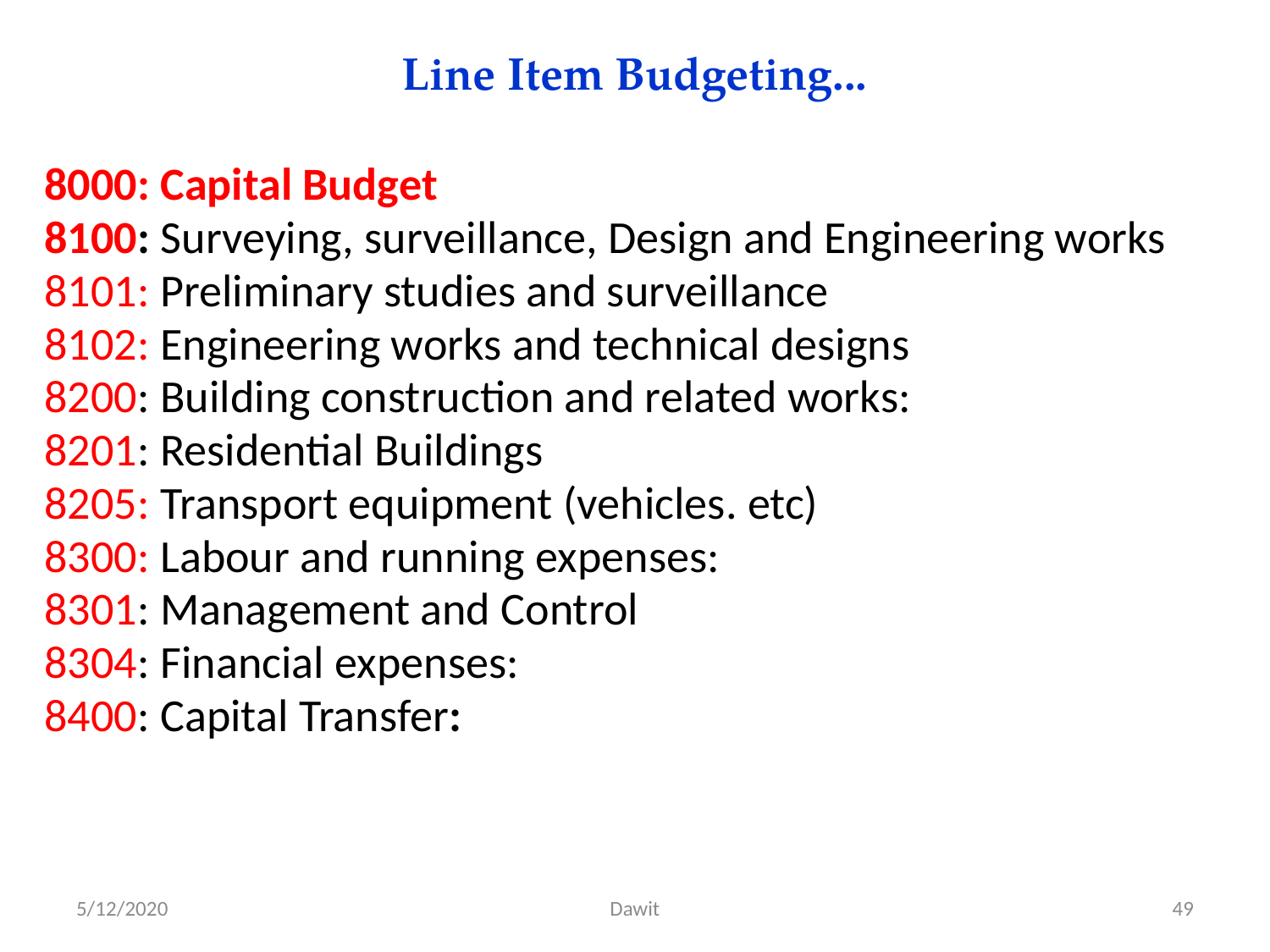

# Line Item Budgeting...
8000: Capital Budget
8100: Surveying, surveillance, Design and Engineering works
8101: Preliminary studies and surveillance
8102: Engineering works and technical designs
8200: Building construction and related works:
8201: Residential Buildings
8205: Transport equipment (vehicles. etc)
8300: Labour and running expenses:
8301: Management and Control
8304: Financial expenses:
8400: Capital Transfer:

5/12/2020
Dawit
49